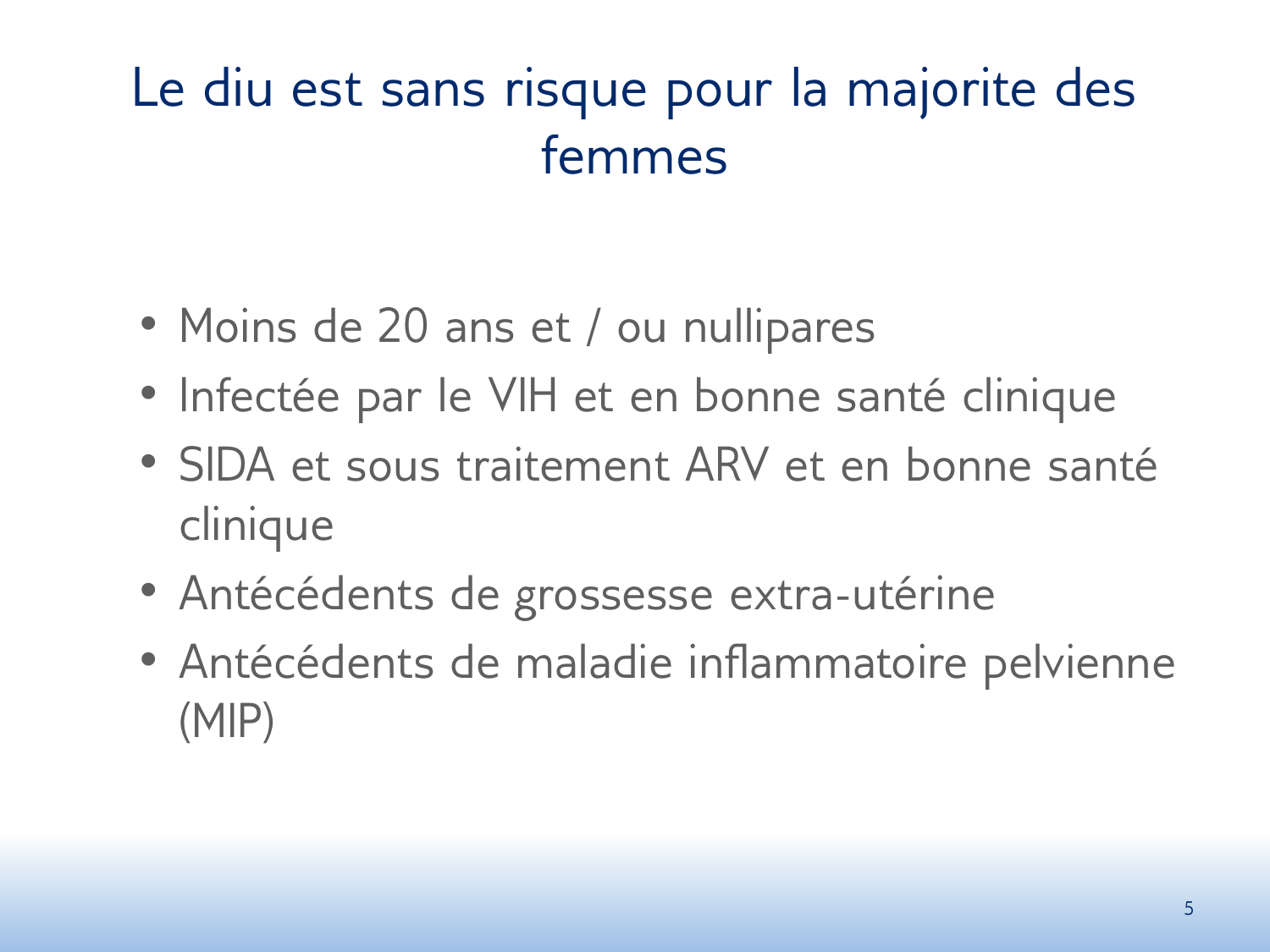

# Le diu est sans risque pour la majorite des femmes

Moins de 20 ans et / ou nullipares
Infectée par le VIH et en bonne santé clinique
SIDA et sous traitement ARV et en bonne santé clinique
Antécédents de grossesse extra-utérine
Antécédents de maladie inflammatoire pelvienne (MIP)
5